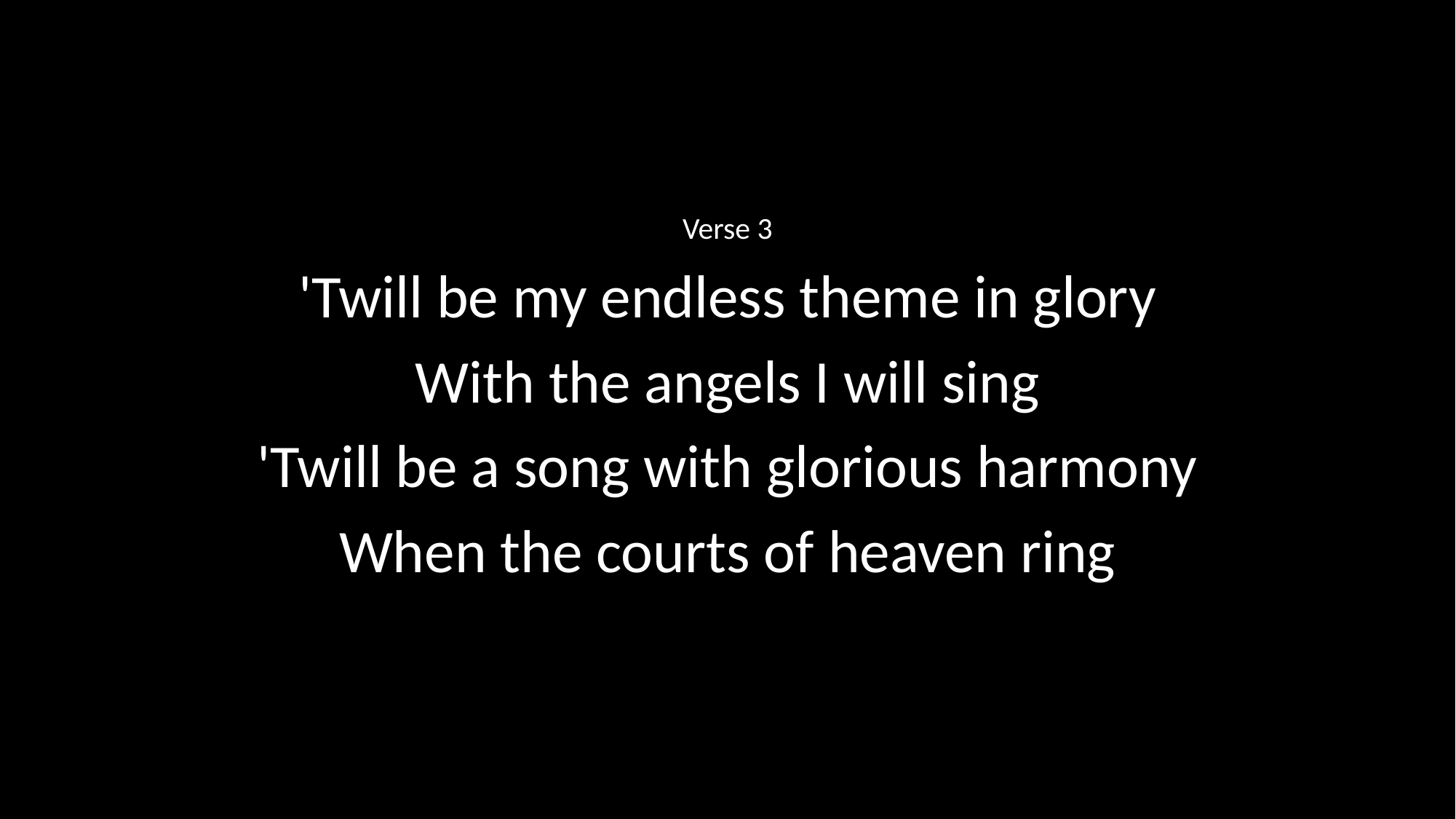

Verse 3
'Twill be my endless theme in glory
With the angels I will sing
'Twill be a song with glorious harmony
When the courts of heaven ring